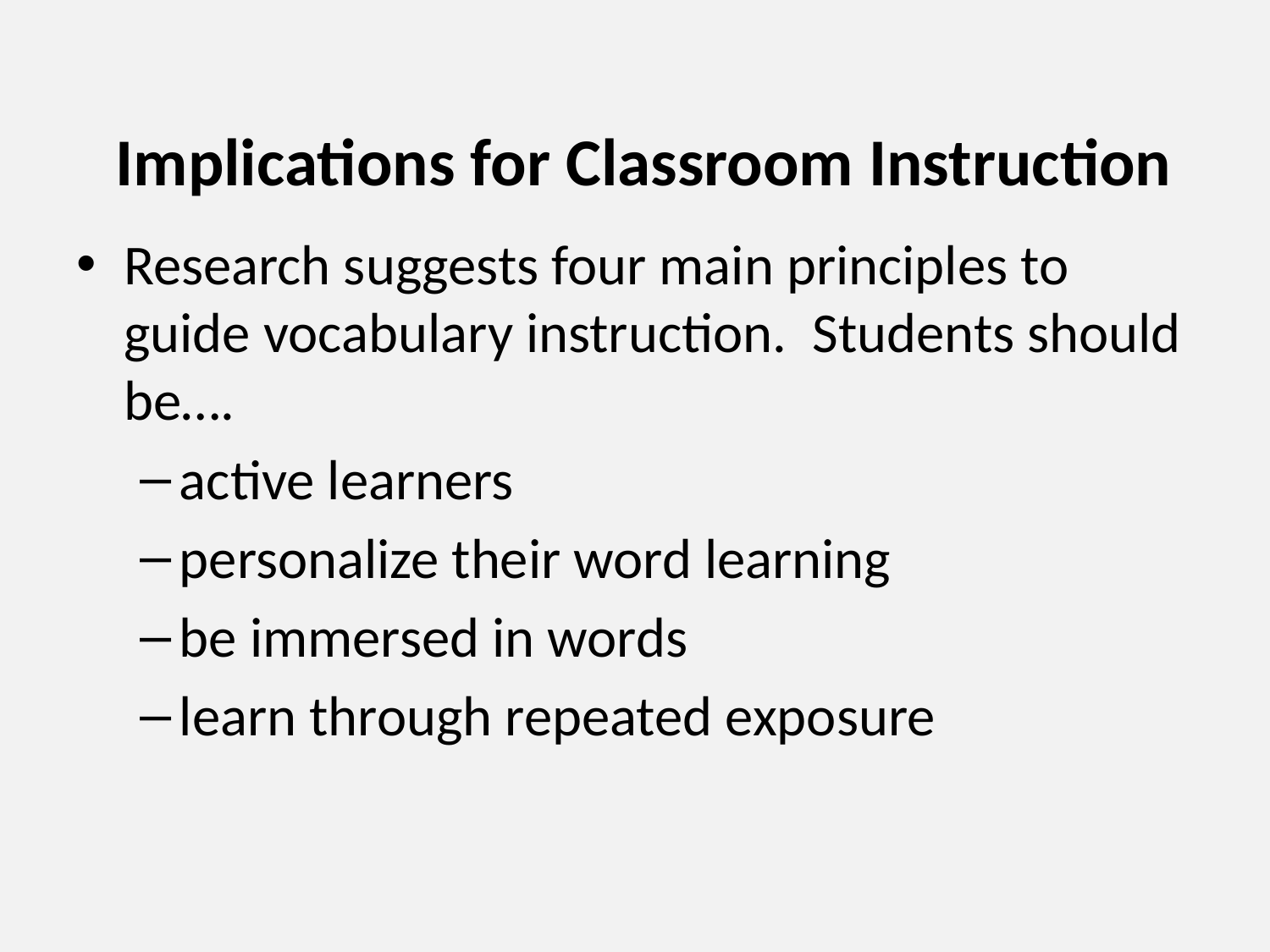

# Implications for Classroom Instruction
Research suggests four main principles to guide vocabulary instruction.  Students should be….
active learners
personalize their word learning
be immersed in words
learn through repeated exposure